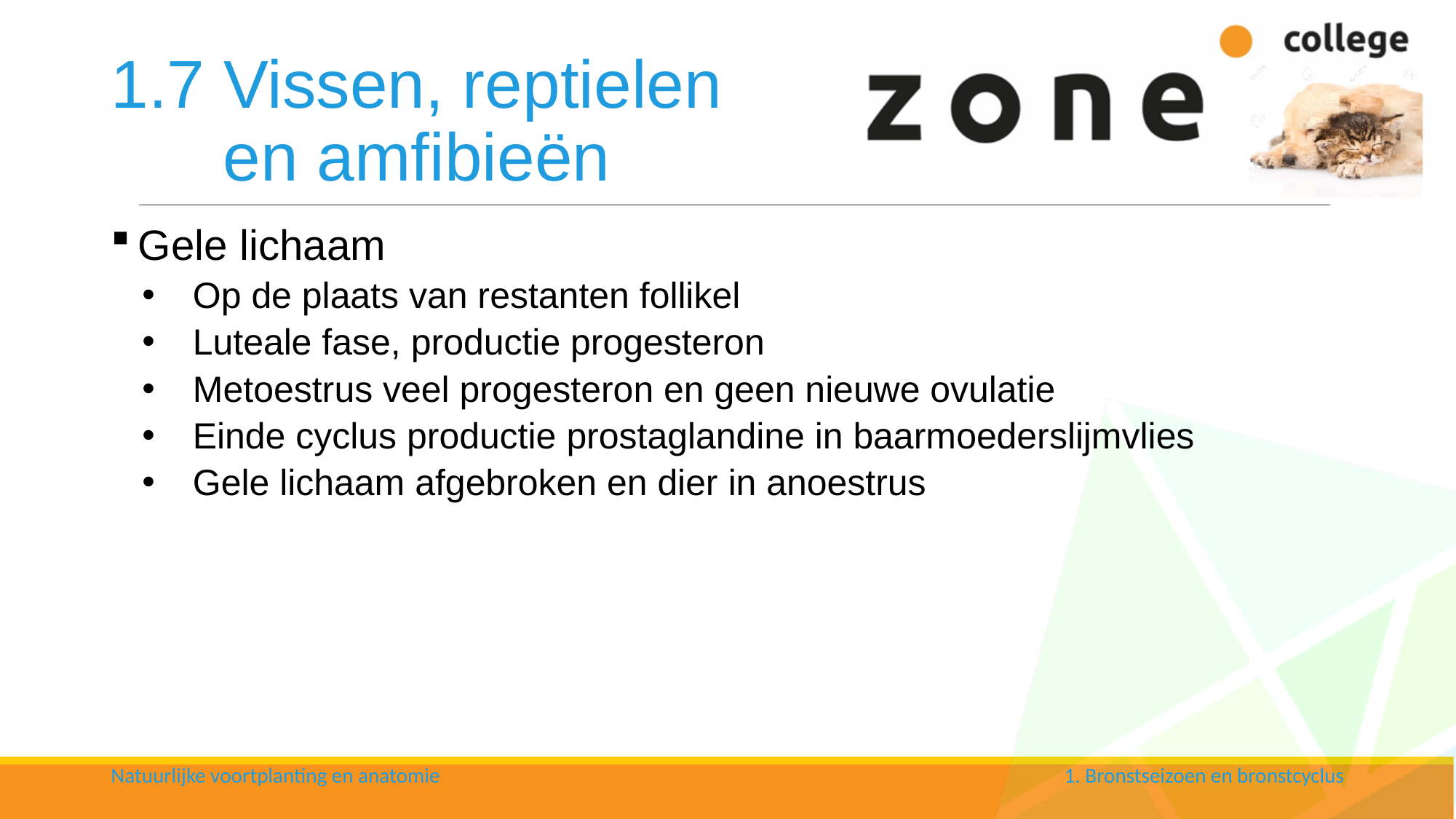

# 1.7 Vissen, reptielen en amfibieën
Gele lichaam
Op de plaats van restanten follikel
Luteale fase, productie progesteron
Metoestrus veel progesteron en geen nieuwe ovulatie
Einde cyclus productie prostaglandine in baarmoederslijmvlies
Gele lichaam afgebroken en dier in anoestrus
Natuurlijke voortplanting en anatomie
1. Bronstseizoen en bronstcyclus